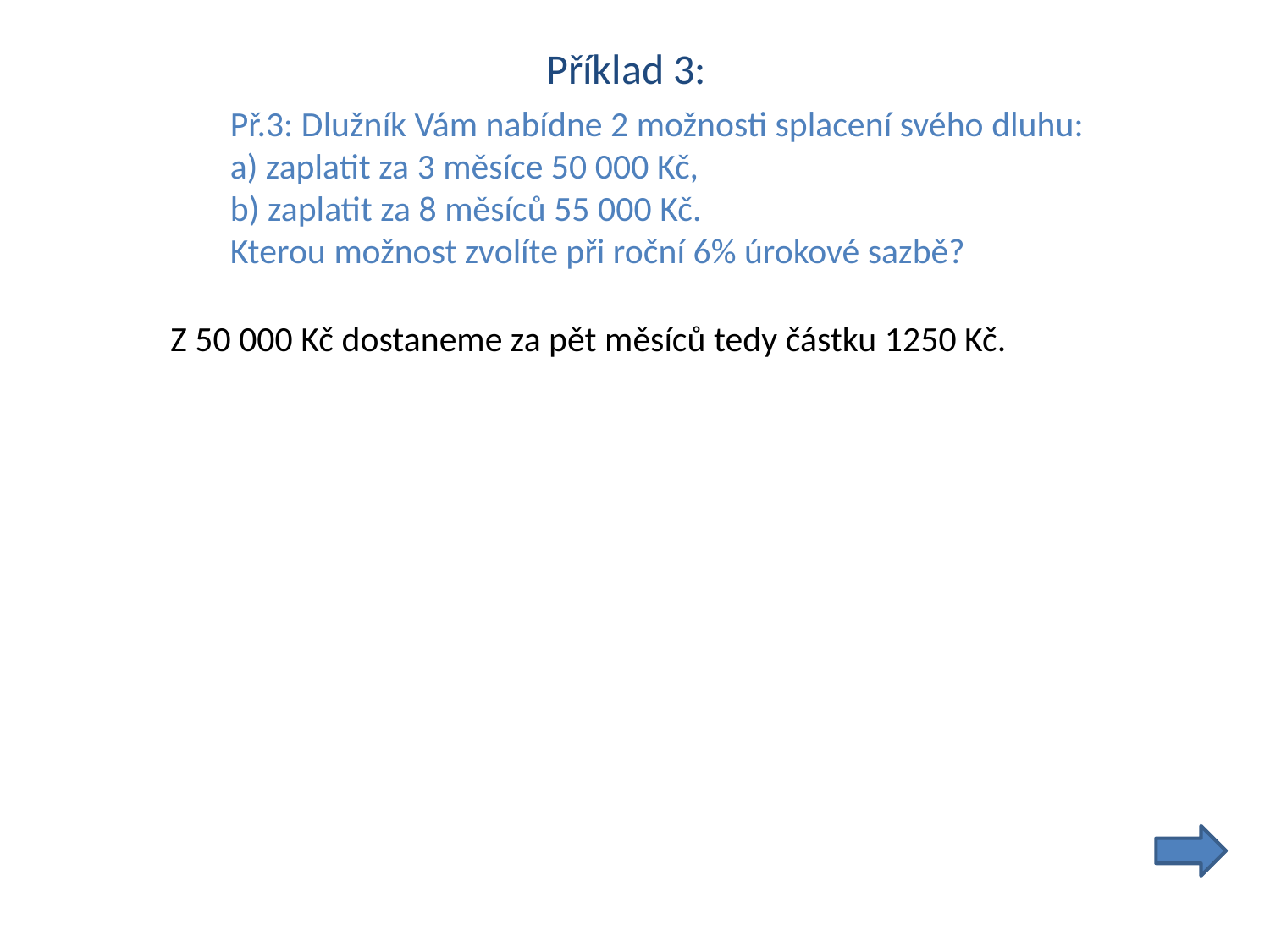

Příklad 3:
Př.3: Dlužník Vám nabídne 2 možnosti splacení svého dluhu:
a) zaplatit za 3 měsíce 50 000 Kč,
b) zaplatit za 8 měsíců 55 000 Kč.
Kterou možnost zvolíte při roční 6% úrokové sazbě?

Z 50 000 Kč dostaneme za pět měsíců tedy částku 1250 Kč.